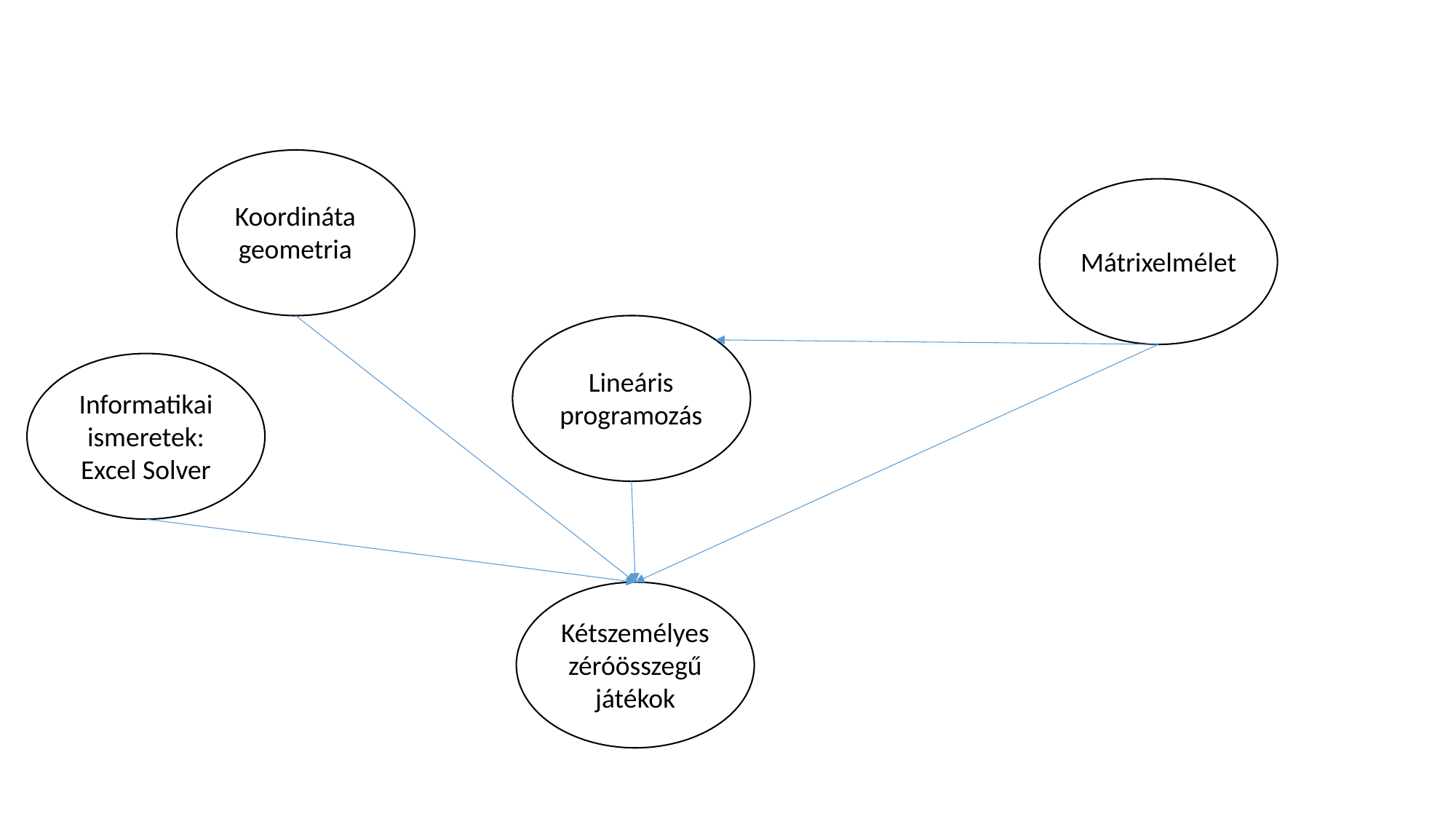

Koordináta
geometria

Mátrixelmélet

Lineáris
programozás

Informatikai
ismeretek:
Excel Solver

Kétszemélyes
zéróösszegű
játékok